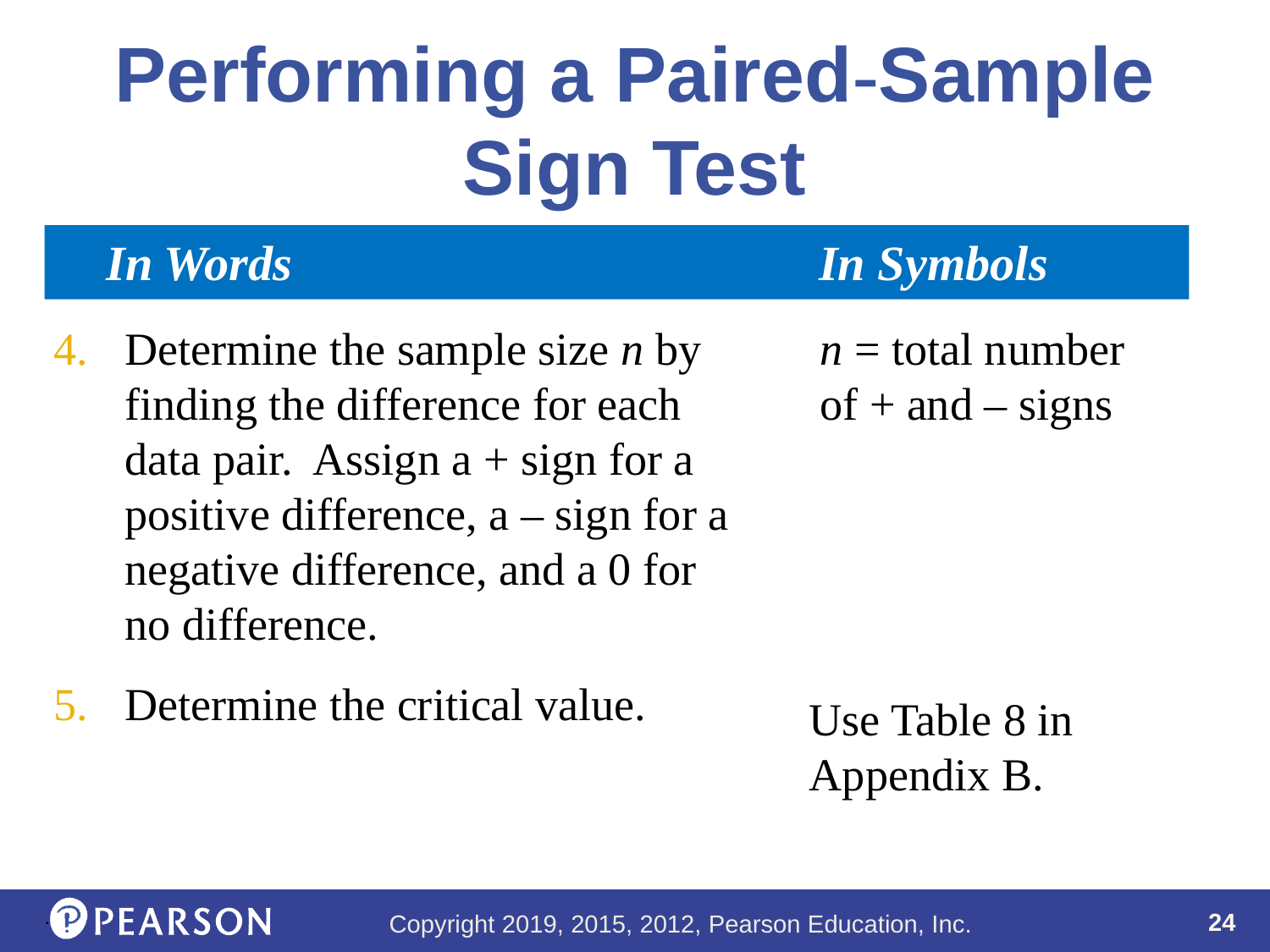

# Performing a Paired-Sample Sign Test
    In Words					In Symbols
Determine the sample size n by finding the difference for each data pair.  Assign a + sign for a positive difference, a – sign for a negative difference, and a 0 for no difference.
Determine the critical value.
n = total number of + and – signs
Use Table 8 in
Appendix B.
.